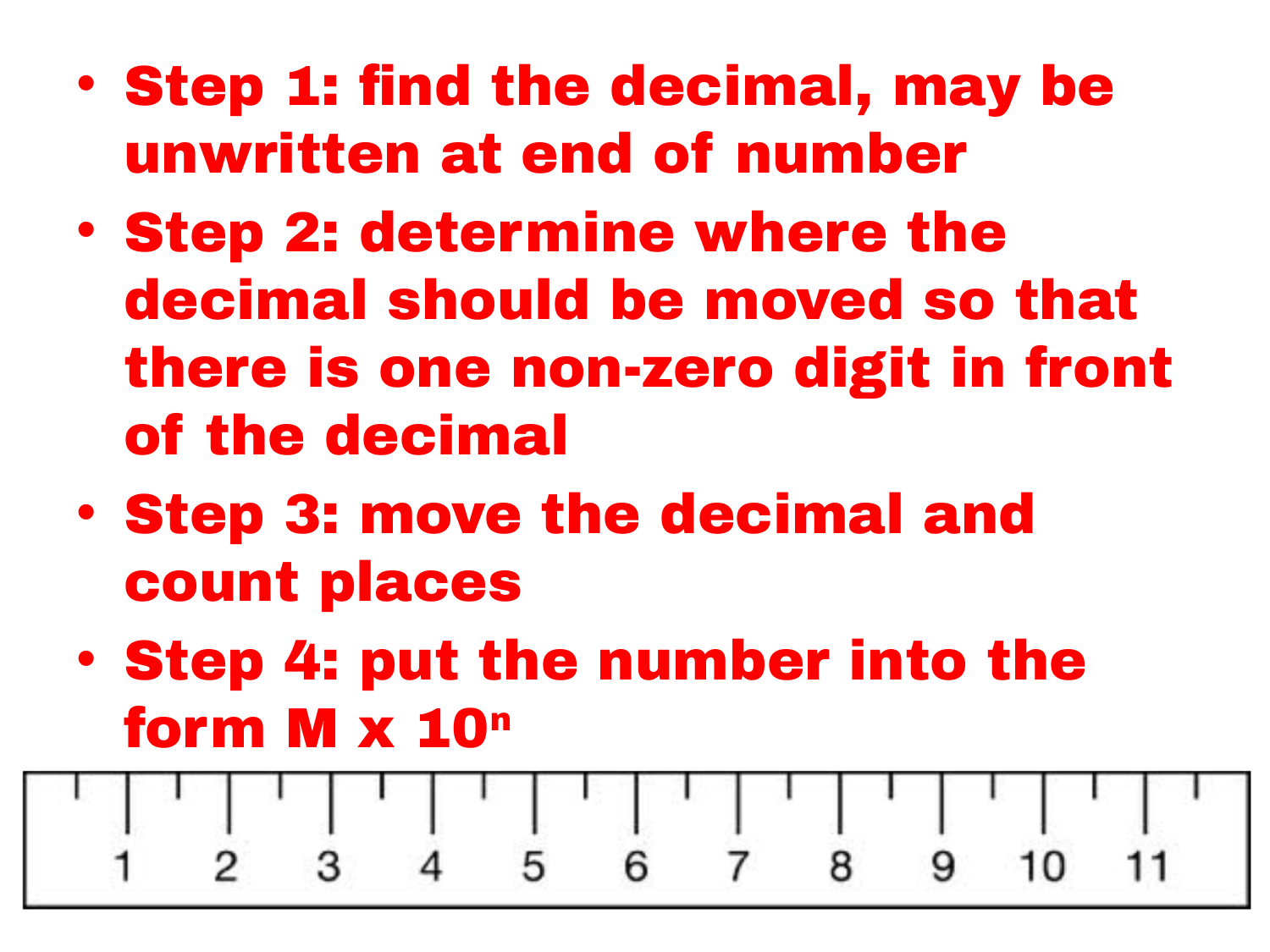

Step 1: find the decimal, may be unwritten at end of number
Step 2: determine where the decimal should be moved so that there is one non-zero digit in front of the decimal
Step 3: move the decimal and count places
Step 4: put the number into the form M x 10n